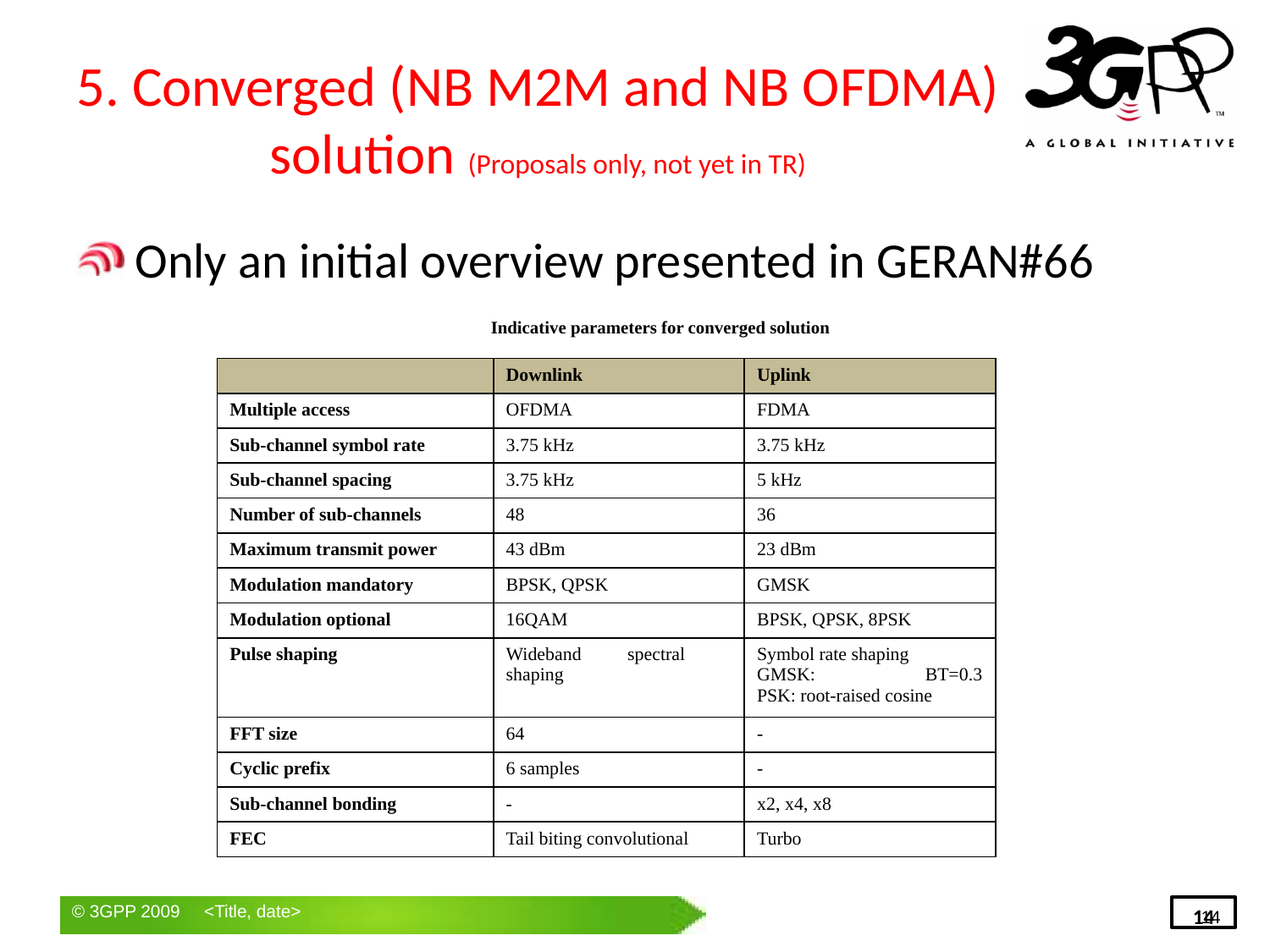

# 5. Converged (NB M2M and NB OFDMA) solution (Proposals only, not yet in TR)
 Only an initial overview presented in GERAN#66
Indicative parameters for converged solution
|  | Downlink | Uplink |
| --- | --- | --- |
| Multiple access | OFDMA | FDMA |
| Sub-channel symbol rate | 3.75 kHz | 3.75 kHz |
| Sub-channel spacing | 3.75 kHz | 5 kHz |
| Number of sub-channels | 48 | 36 |
| Maximum transmit power | 43 dBm | 23 dBm |
| Modulation mandatory | BPSK, QPSK | GMSK |
| Modulation optional | 16QAM | BPSK, QPSK, 8PSK |
| Pulse shaping | Wideband spectral shaping | Symbol rate shaping GMSK: BT=0.3 PSK: root-raised cosine |
| FFT size | 64 | - |
| Cyclic prefix | 6 samples | - |
| Sub-channel bonding | - | x2, x4, x8 |
| FEC | Tail biting convolutional | Turbo |
14